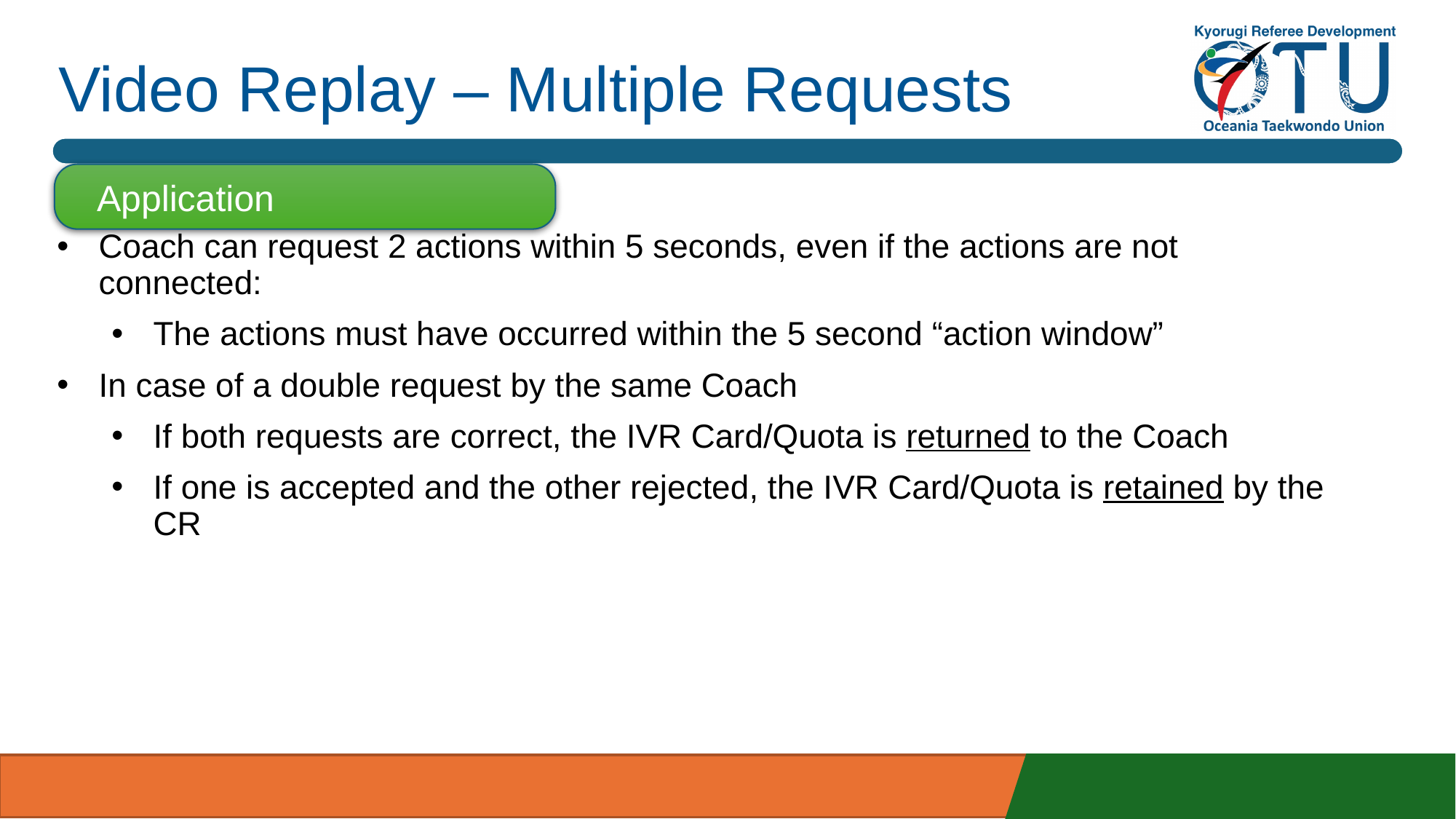

# Video Replay – Multiple Requests
Application
Coach can request 2 actions within 5 seconds, even if the actions are not connected:
The actions must have occurred within the 5 second “action window”
In case of a double request by the same Coach
If both requests are correct, the IVR Card/Quota is returned to the Coach
If one is accepted and the other rejected, the IVR Card/Quota is retained by the CR